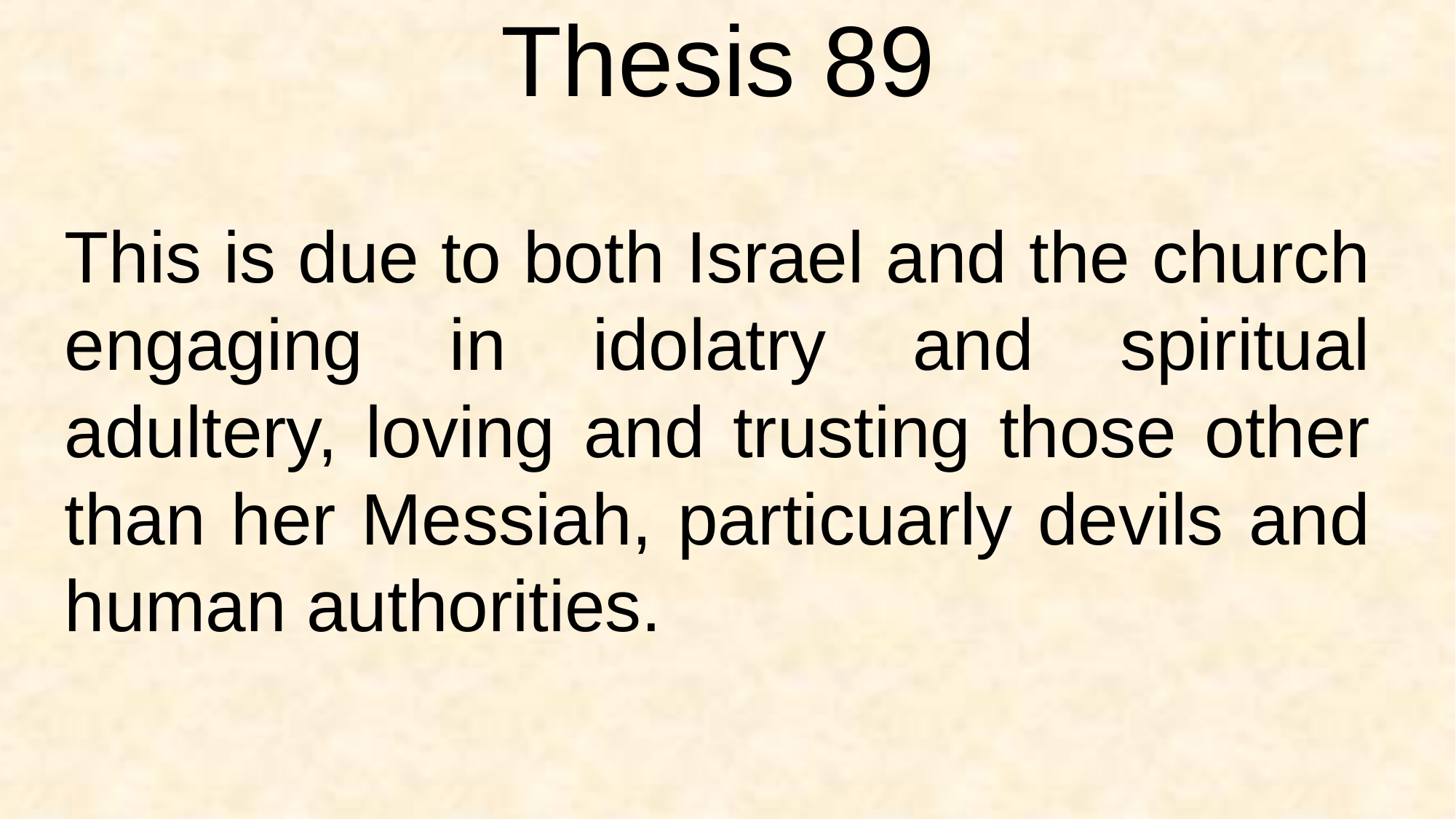

Thesis 89

This is due to both Israel and the church engaging in idolatry and spiritual adultery, loving and trusting those other than her Messiah, particuarly devils and human authorities.